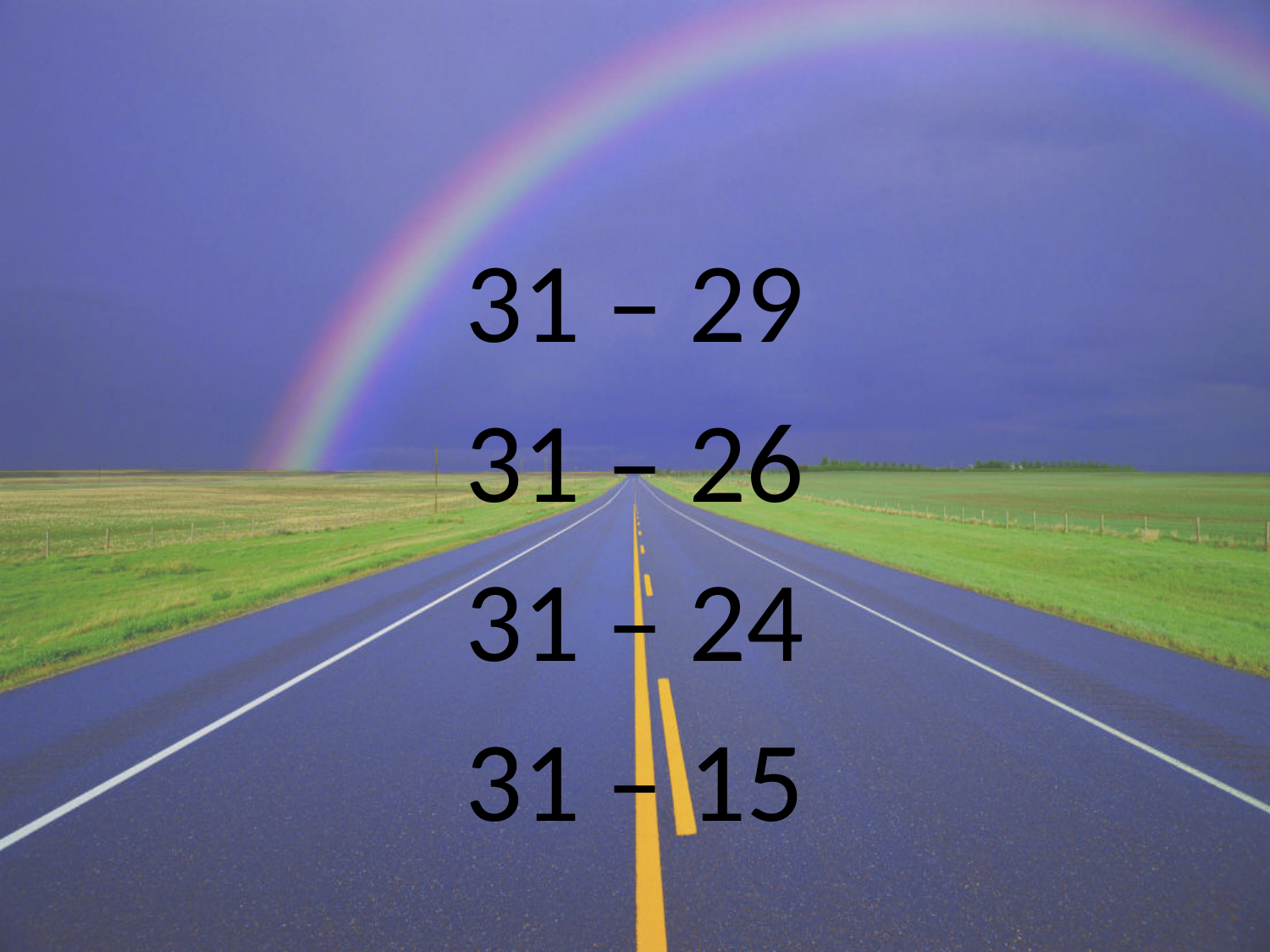

31 – 29
31 – 26
31 – 24
31 – 15